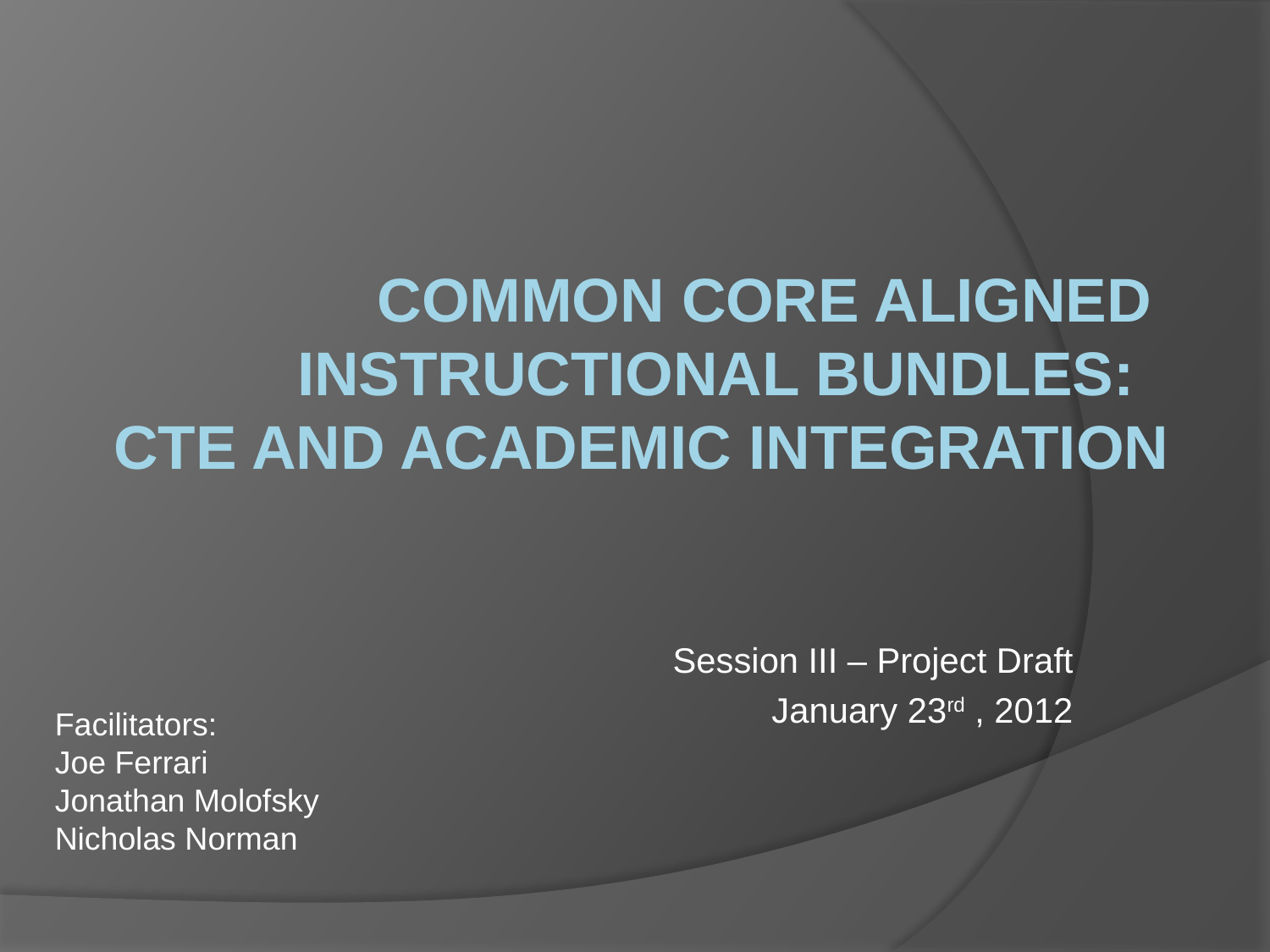

# Common Core Aligned Instructional Bundles: CTE and Academic Integration
Session III – Project Draft
January 23rd , 2012
Facilitators:
Joe Ferrari
Jonathan Molofsky
Nicholas Norman